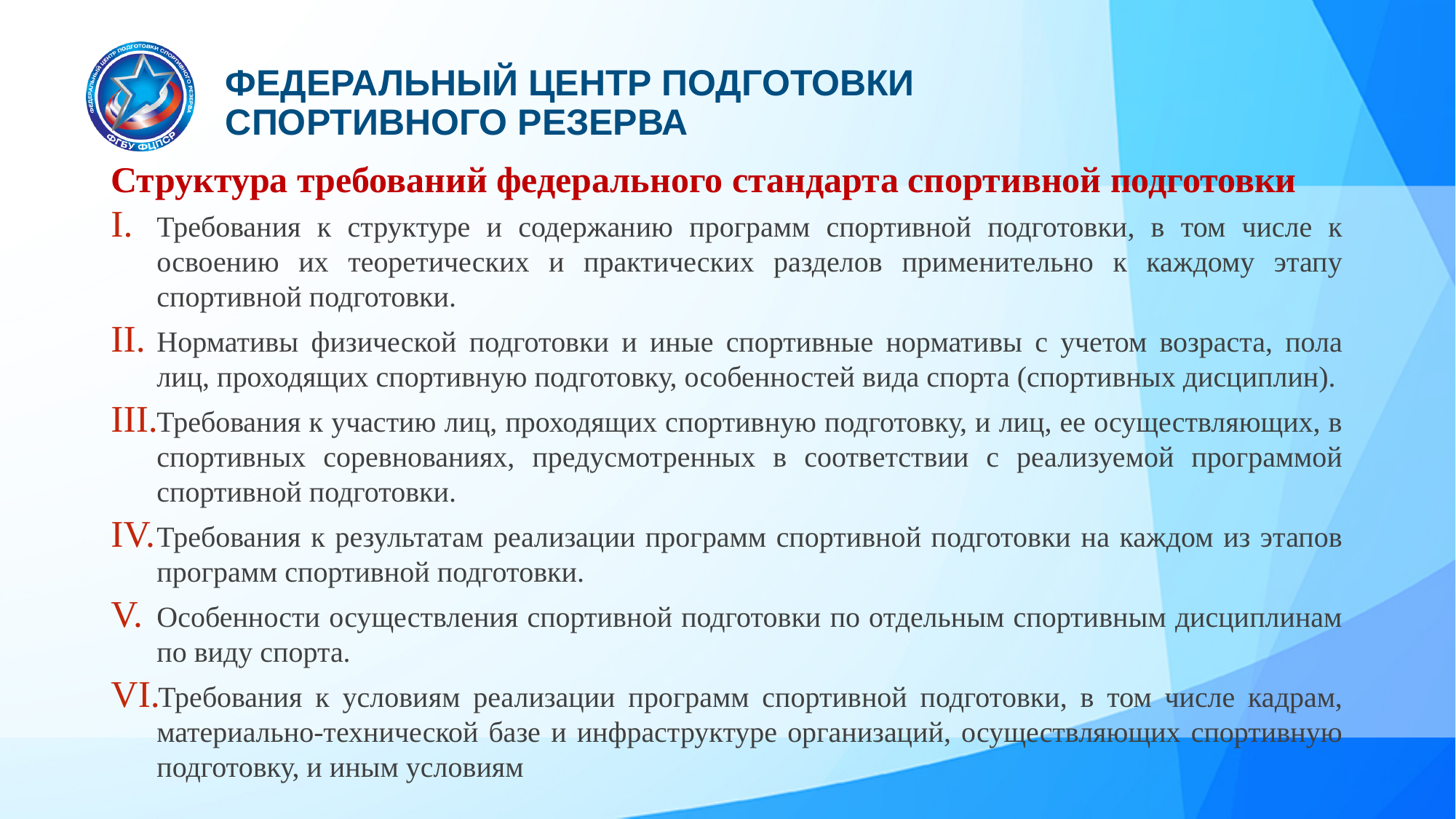

# Структура требований федерального стандарта спортивной подготовки
Требования к структуре и содержанию программ спортивной подготовки, в том числе к освоению их теоретических и практических разделов применительно к каждому этапу спортивной подготовки.
Нормативы физической подготовки и иные спортивные нормативы с учетом возраста, пола лиц, проходящих спортивную подготовку, особенностей вида спорта (спортивных дисциплин).
Требования к участию лиц, проходящих спортивную подготовку, и лиц, ее осуществляющих, в спортивных соревнованиях, предусмотренных в соответствии с реализуемой программой спортивной подготовки.
Требования к результатам реализации программ спортивной подготовки на каждом из этапов программ спортивной подготовки.
Особенности осуществления спортивной подготовки по отдельным спортивным дисциплинам по виду спорта.
Требования к условиям реализации программ спортивной подготовки, в том числе кадрам, материально-технической базе и инфраструктуре организаций, осуществляющих спортивную подготовку, и иным условиям